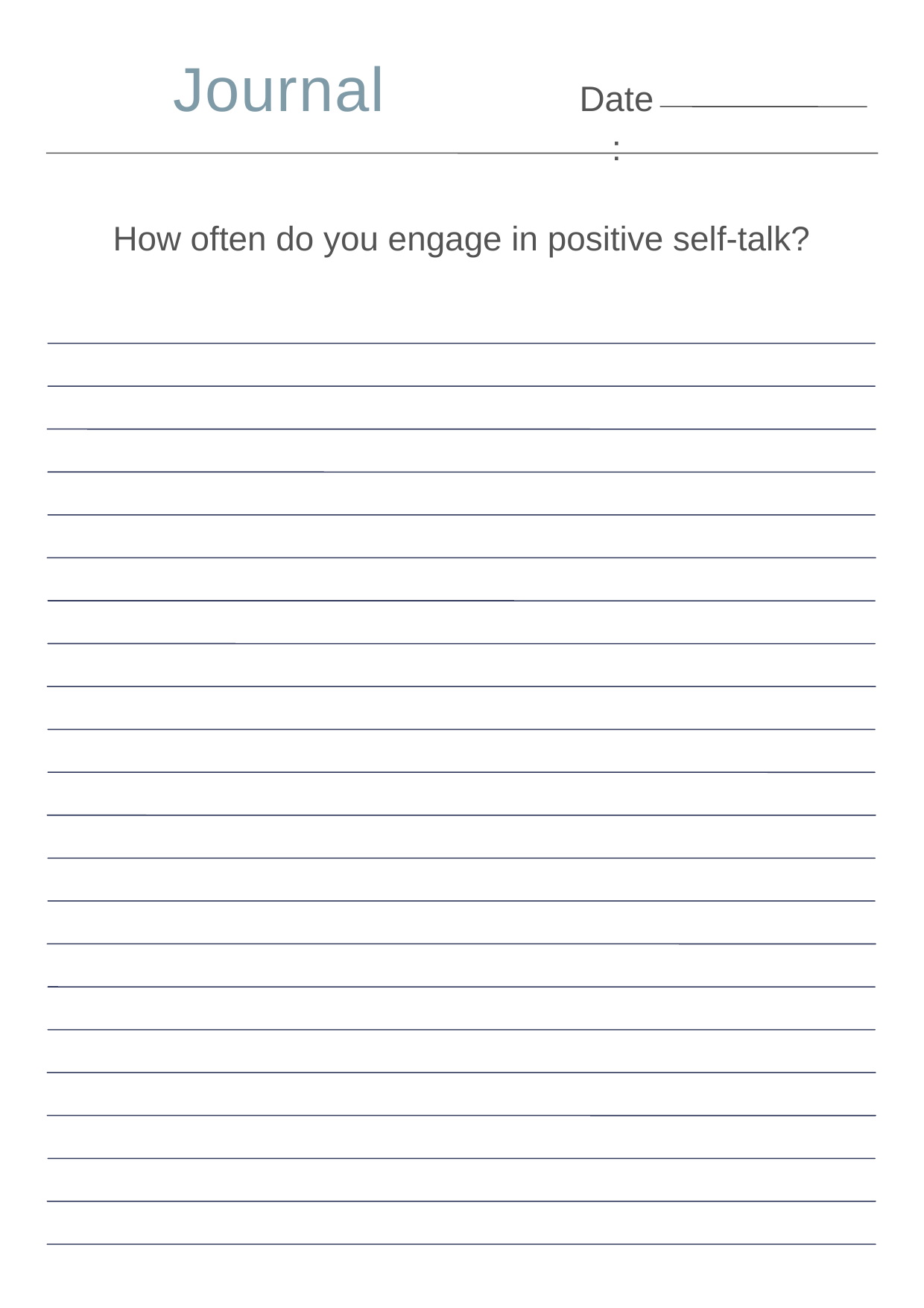

Journal
Date:

How often do you engage in positive self-talk?